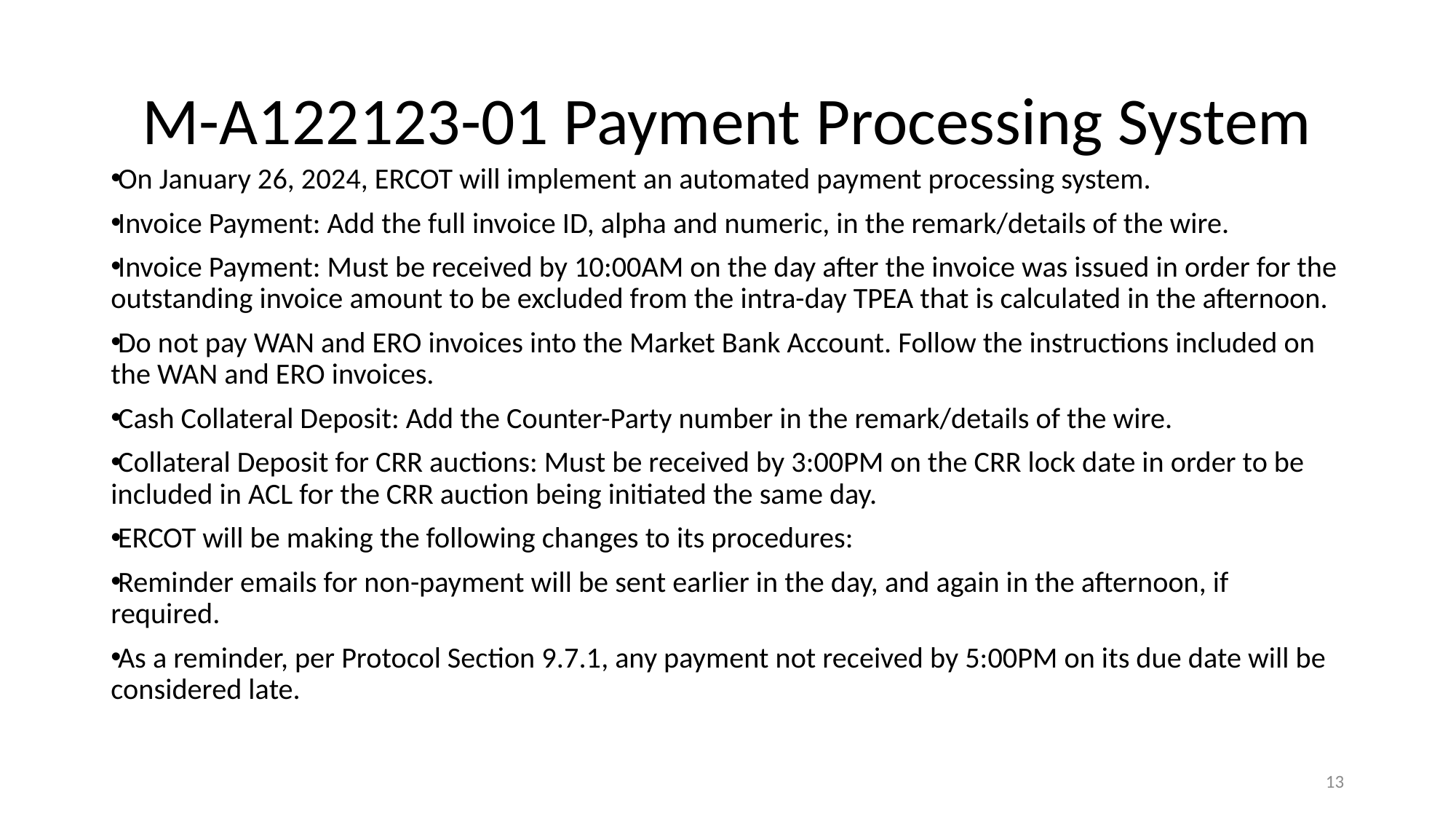

# M-A122123-01 Payment Processing System
On January 26, 2024, ERCOT will implement an automated payment processing system.
Invoice Payment: Add the full invoice ID, alpha and numeric, in the remark/details of the wire.
Invoice Payment: Must be received by 10:00AM on the day after the invoice was issued in order for the outstanding invoice amount to be excluded from the intra-day TPEA that is calculated in the afternoon.
Do not pay WAN and ERO invoices into the Market Bank Account. Follow the instructions included on the WAN and ERO invoices.
Cash Collateral Deposit: Add the Counter-Party number in the remark/details of the wire.
Collateral Deposit for CRR auctions: Must be received by 3:00PM on the CRR lock date in order to be included in ACL for the CRR auction being initiated the same day.
ERCOT will be making the following changes to its procedures:
Reminder emails for non-payment will be sent earlier in the day, and again in the afternoon, if required.
As a reminder, per Protocol Section 9.7.1, any payment not received by 5:00PM on its due date will be considered late.

13